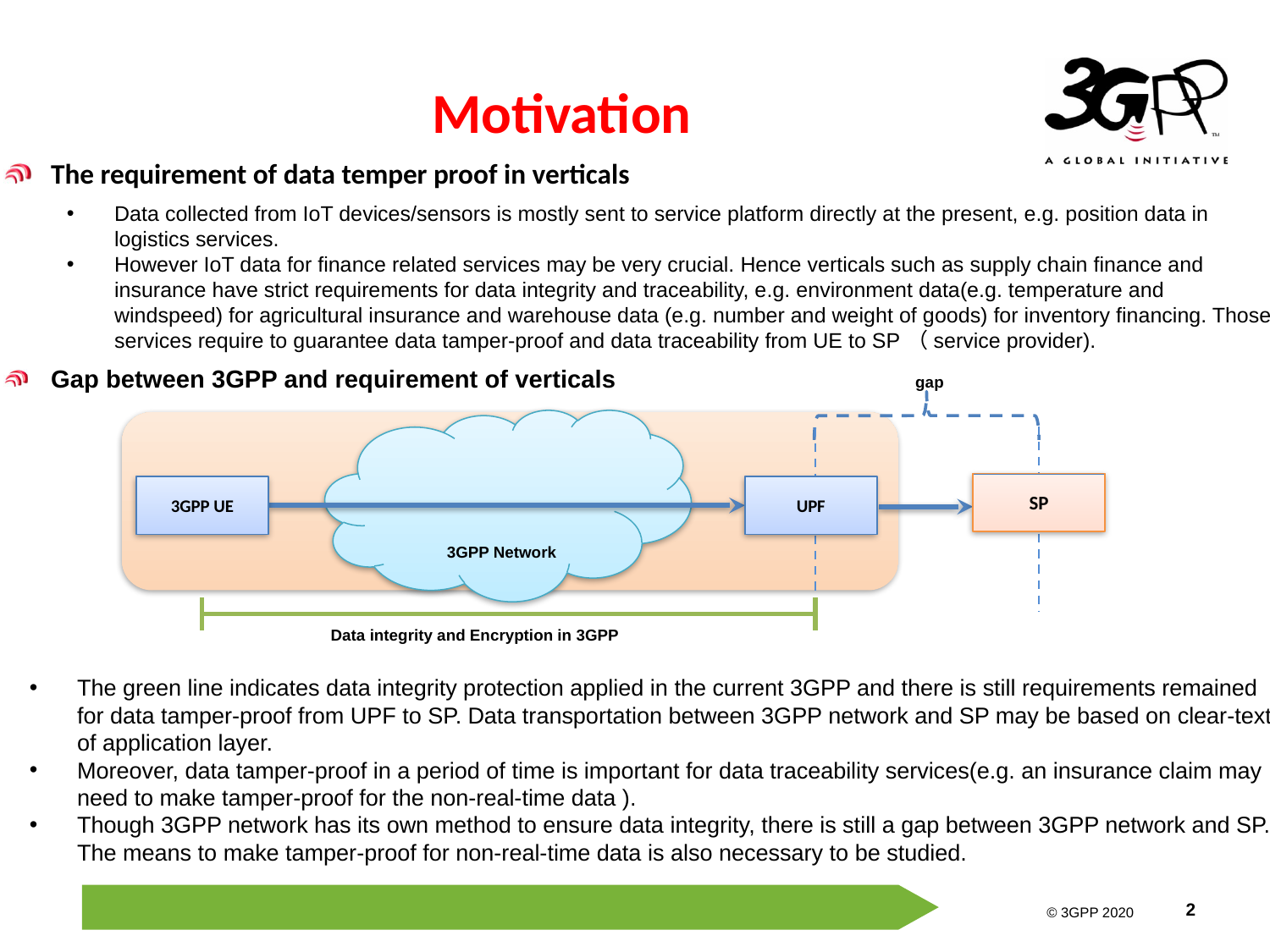

# Motivation
The requirement of data temper proof in verticals
Data collected from IoT devices/sensors is mostly sent to service platform directly at the present, e.g. position data in logistics services.
However IoT data for finance related services may be very crucial. Hence verticals such as supply chain finance and insurance have strict requirements for data integrity and traceability, e.g. environment data(e.g. temperature and windspeed) for agricultural insurance and warehouse data (e.g. number and weight of goods) for inventory financing. Those services require to guarantee data tamper-proof and data traceability from UE to SP（service provider).
Gap between 3GPP and requirement of verticals

 gap

SP
3GPP UE
UPF
3GPP Network
Data integrity and Encryption in 3GPP
The green line indicates data integrity protection applied in the current 3GPP and there is still requirements remained for data tamper-proof from UPF to SP. Data transportation between 3GPP network and SP may be based on clear-text of application layer.
Moreover, data tamper-proof in a period of time is important for data traceability services(e.g. an insurance claim may need to make tamper-proof for the non-real-time data ).
Though 3GPP network has its own method to ensure data integrity, there is still a gap between 3GPP network and SP. The means to make tamper-proof for non-real-time data is also necessary to be studied.